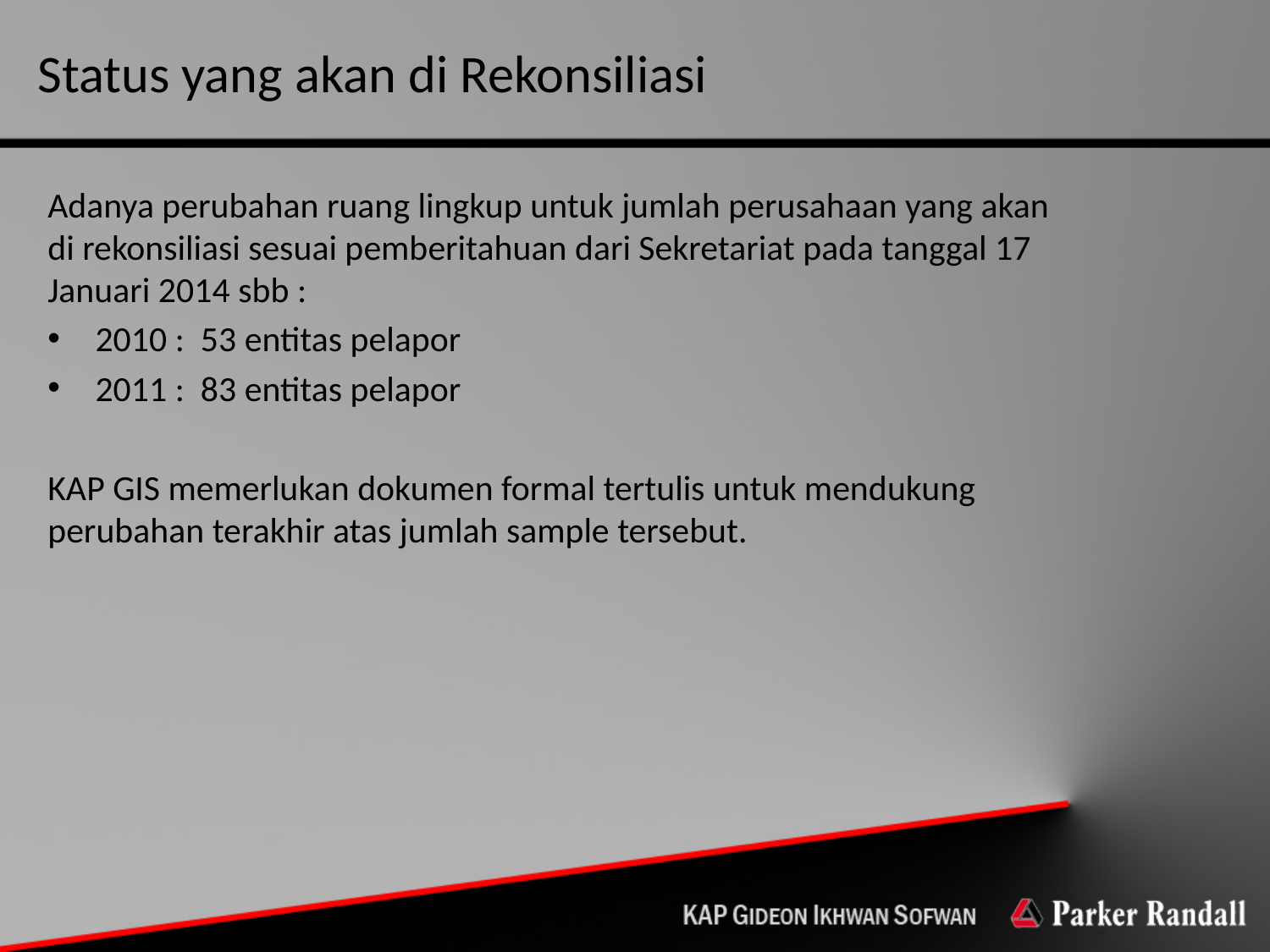

Status yang akan di Rekonsiliasi
Adanya perubahan ruang lingkup untuk jumlah perusahaan yang akan di rekonsiliasi sesuai pemberitahuan dari Sekretariat pada tanggal 17 Januari 2014 sbb :
2010 :  53 entitas pelapor
2011 :  83 entitas pelapor

KAP GIS memerlukan dokumen formal tertulis untuk mendukung perubahan terakhir atas jumlah sample tersebut.